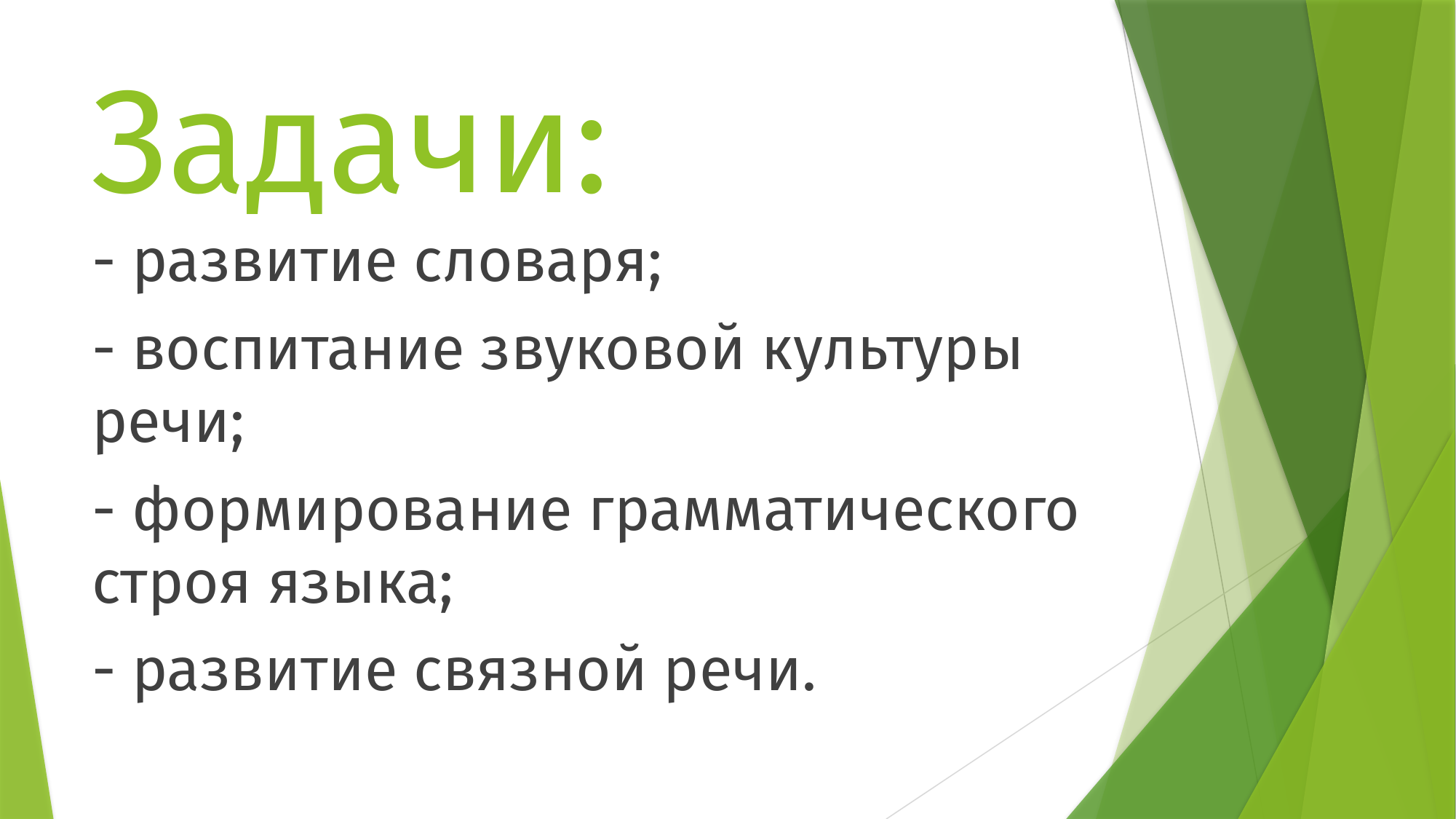

# Задачи:
- развитие словаря;
- воспитание звуковой культуры речи;
- формирование грамматического строя языка;
- развитие связной речи.